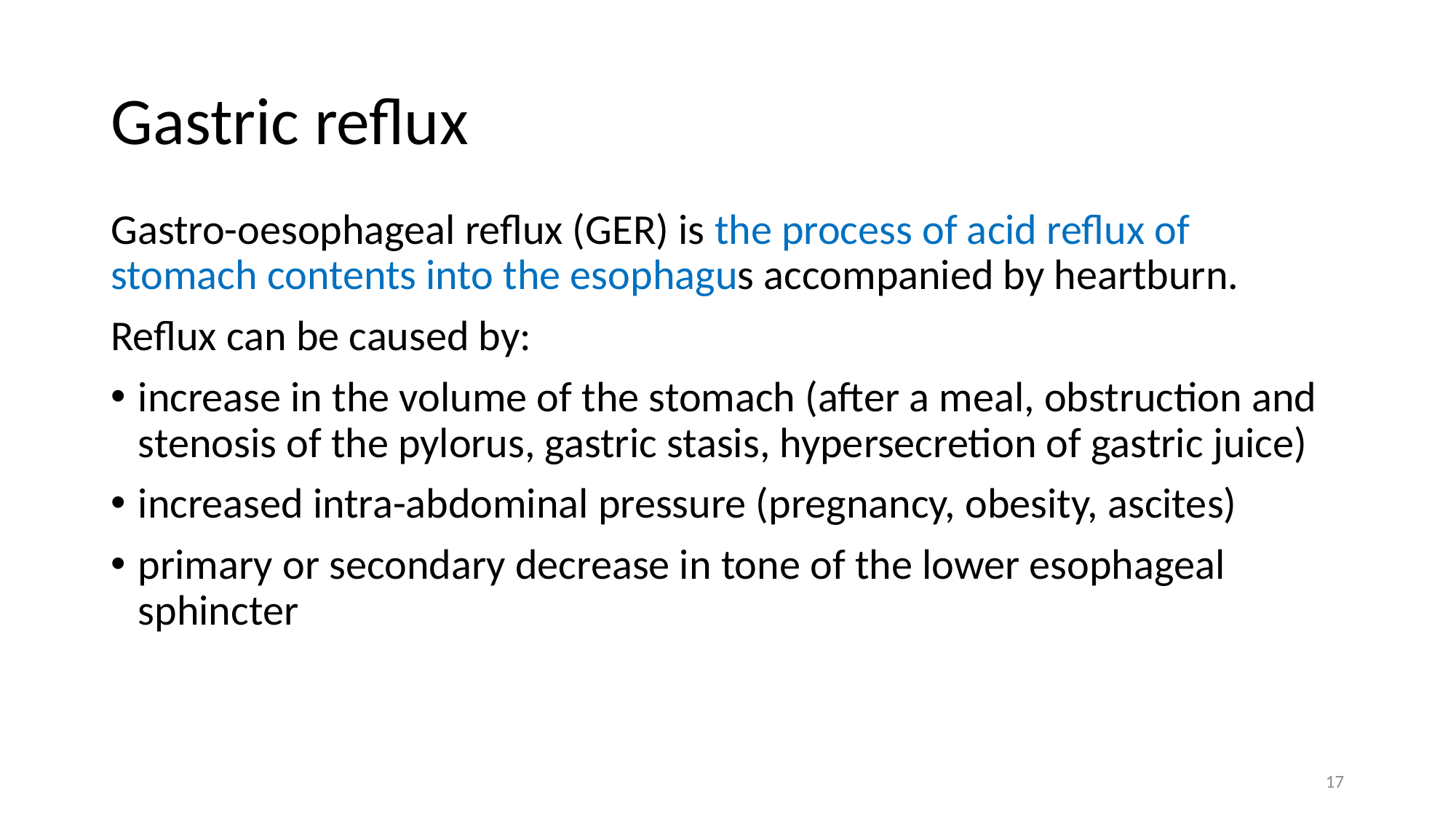

# Gastric reflux
Gastro-oesophageal reflux (GER) is the process of acid reflux of stomach contents into the esophagus accompanied by heartburn.
Reflux can be caused by:
increase in the volume of the stomach (after a meal, obstruction and stenosis of the pylorus, gastric stasis, hypersecretion of gastric juice)
increased intra-abdominal pressure (pregnancy, obesity, ascites)
primary or secondary decrease in tone of the lower esophageal sphincter
17